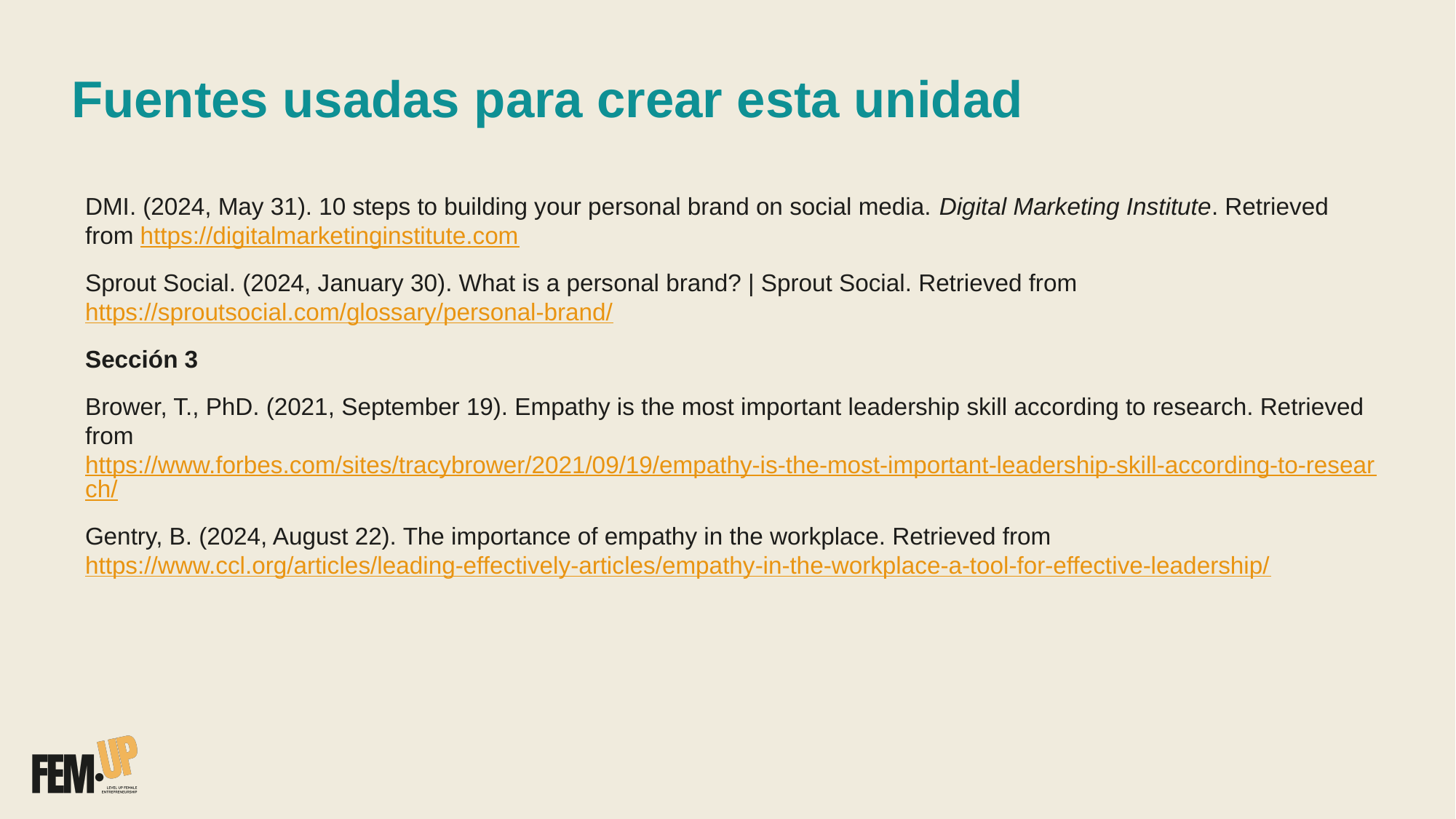

# Fuentes usadas para crear esta unidad
DMI. (2024, May 31). 10 steps to building your personal brand on social media. Digital Marketing Institute. Retrieved from https://digitalmarketinginstitute.com
Sprout Social. (2024, January 30). What is a personal brand? | Sprout Social. Retrieved from https://sproutsocial.com/glossary/personal-brand/
Sección 3
Brower, T., PhD. (2021, September 19). Empathy is the most important leadership skill according to research. Retrieved from https://www.forbes.com/sites/tracybrower/2021/09/19/empathy-is-the-most-important-leadership-skill-according-to-research/
Gentry, B. (2024, August 22). The importance of empathy in the workplace. Retrieved from https://www.ccl.org/articles/leading-effectively-articles/empathy-in-the-workplace-a-tool-for-effective-leadership/